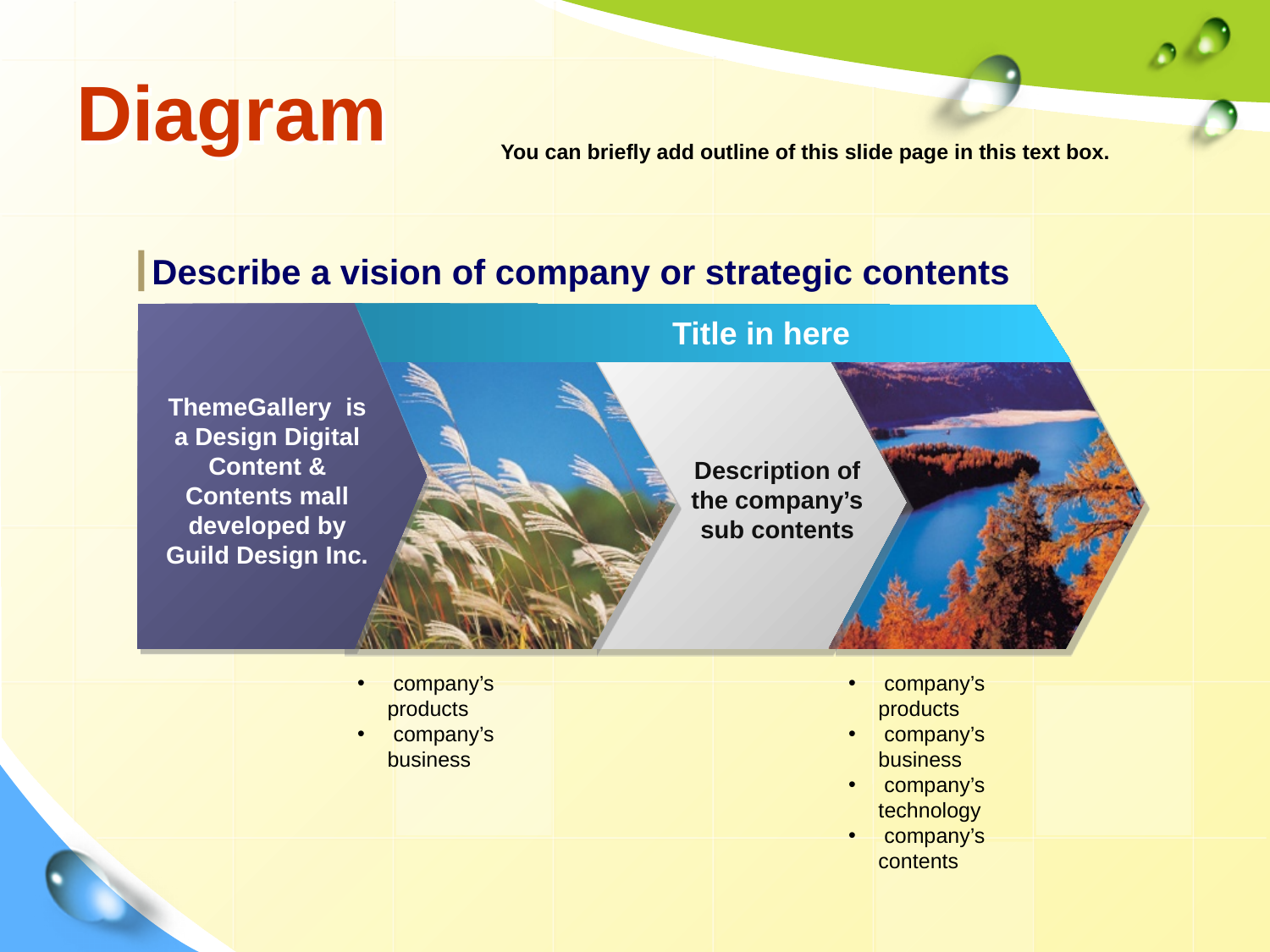

# Diagram
You can briefly add outline of this slide page in this text box.

Describe a vision of company or strategic contents

Title in here

ThemeGallery  is a Design Digital Content & Contents mall developed by Guild Design Inc.
Description of the company’s sub contents
 company’s products
 company’s business
 company’s products
 company’s business
 company’s technology
 company’s contents